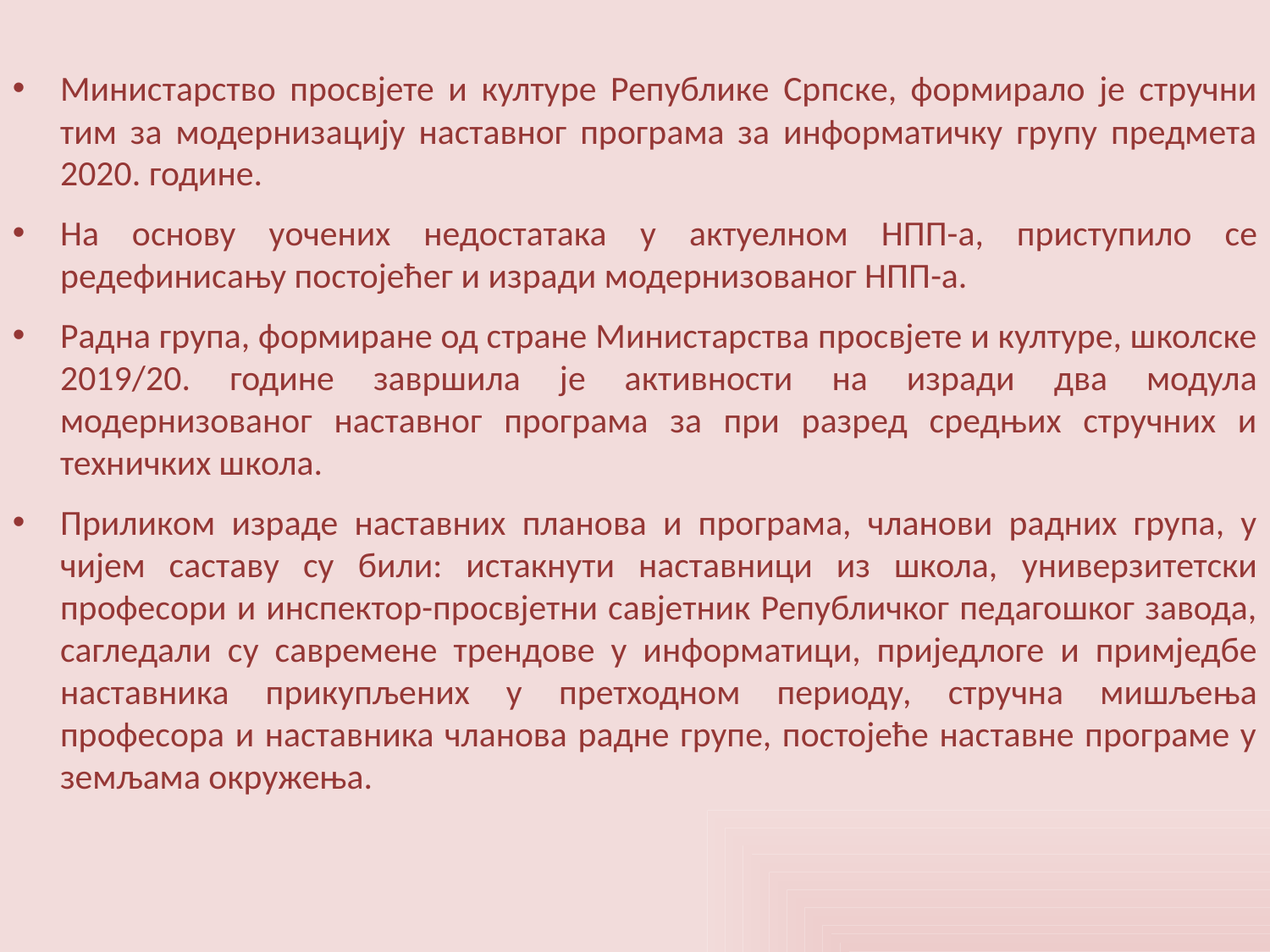

Министарство просвјете и културе Републике Српске, формирало је стручни тим за модернизацију наставног програма за информатичку групу предмета 2020. године.
На основу уочених недостатака у актуелном НПП-а, приступило се редефинисању постојећег и изради модернизованог НПП-а.
Радна група, формиране од стране Министарства просвјете и културе, школске 2019/20. године завршила је активности на изради два модула модернизованог наставног програма за при разред средњих стручних и техничких школа.
Приликом израде наставних планова и програма, чланови радних група, у чијем саставу су били: истакнути наставници из школа, универзитетски професори и инспектор-просвјетни савјетник Републичког педагошког завода, сагледали су савремене трендове у информатици, приједлоге и примједбе наставника прикупљених у претходном периоду, стручна мишљења професора и наставника чланова радне групе, постојеће наставне програме у земљама окружења.